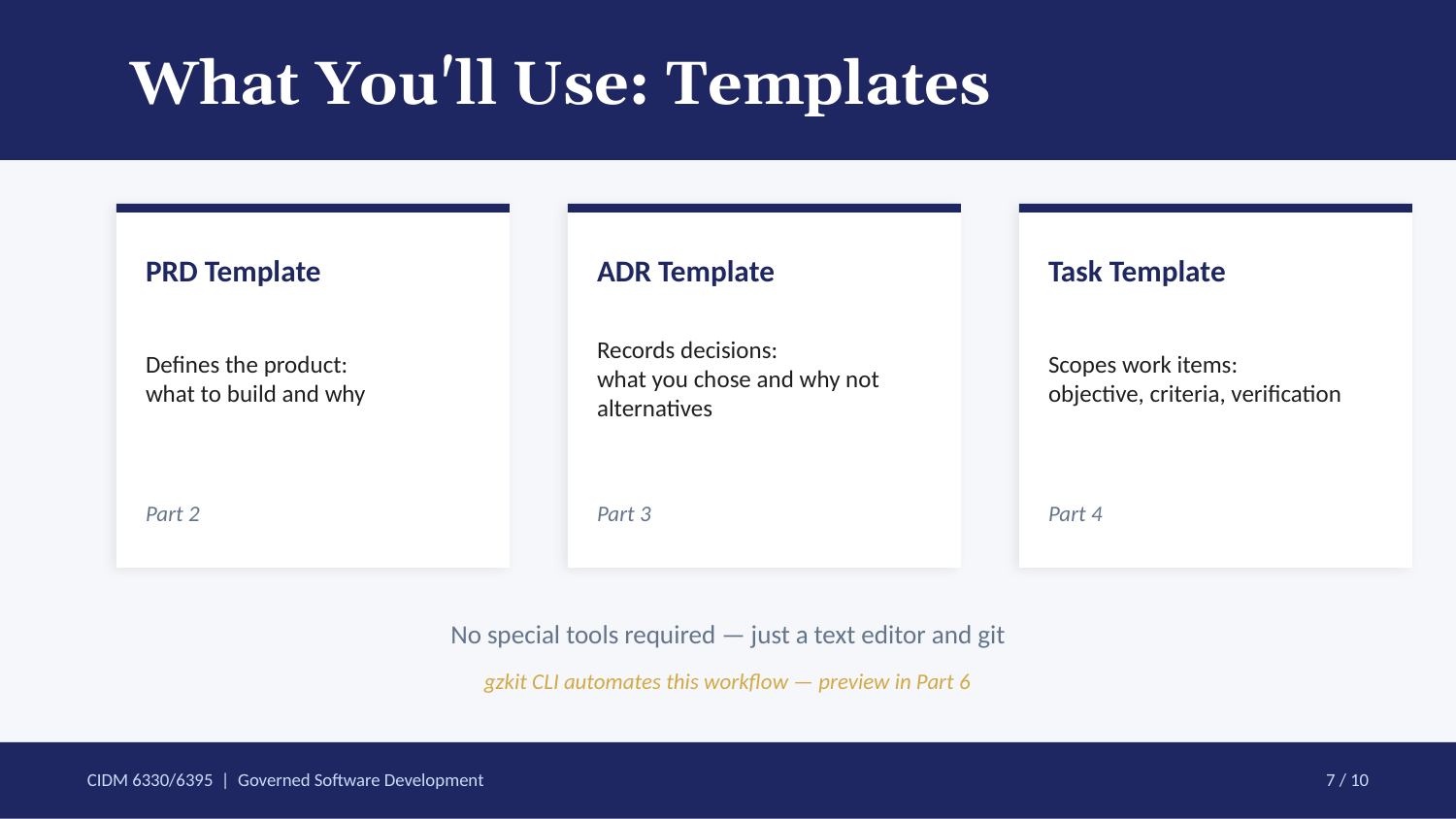

What You'll Use: Templates

PRD Template
ADR Template
Task Template
Defines the product:
what to build and why
Records decisions:
what you chose and why not alternatives
Scopes work items:
objective, criteria, verification
Part 2
Part 3
Part 4
No special tools required — just a text editor and git
gzkit CLI automates this workflow — preview in Part 6

CIDM 6330/6395  |  Governed Software Development
7 / 10